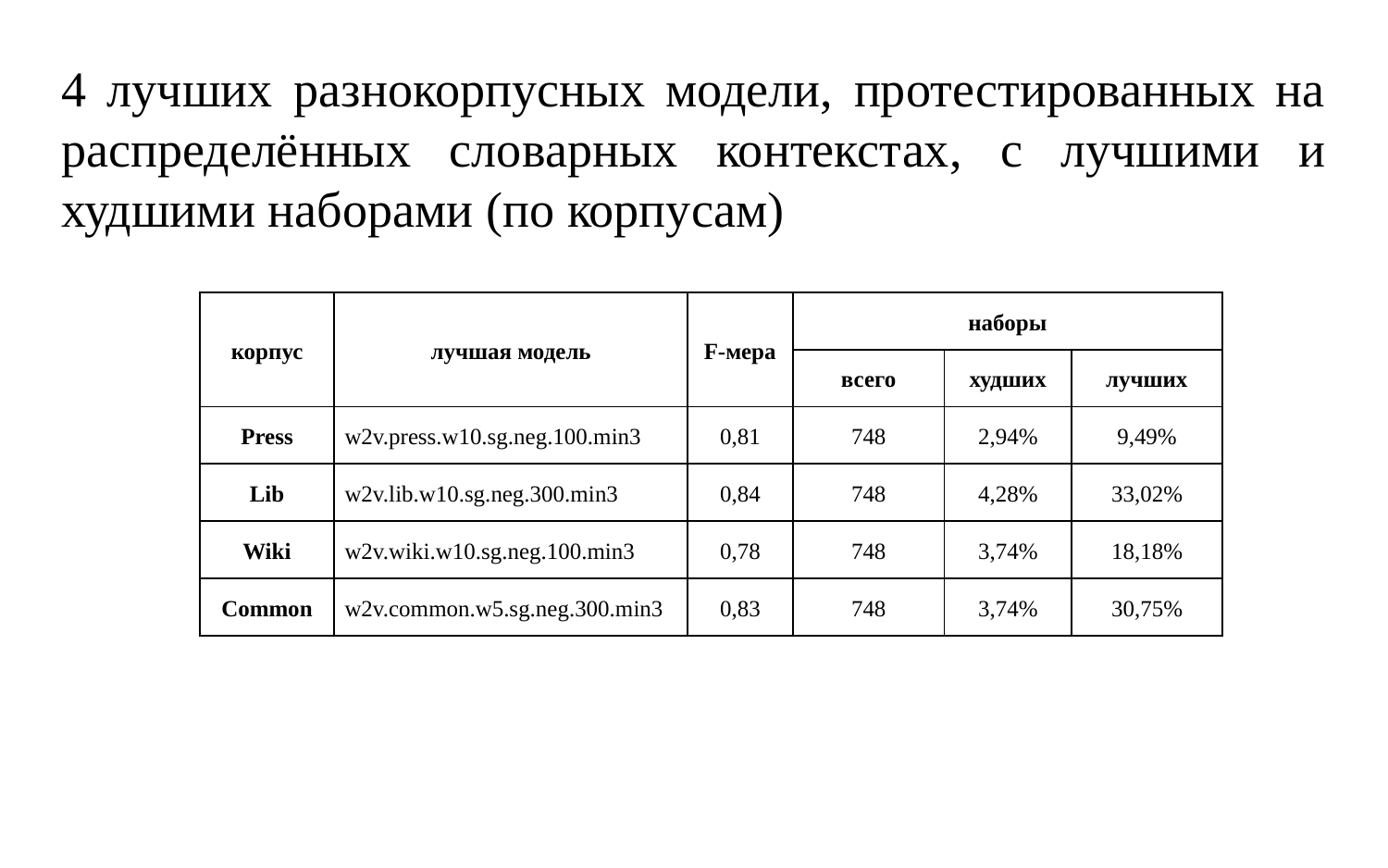

# 4 лучших разнокорпусных модели, протестированных на распределённых словарных контекстах, с лучшими и худшими наборами (по корпусам)
| корпус | лучшая модель | F-мера | наборы |  |  |
| --- | --- | --- | --- | --- | --- |
|  |  |  | всего | худших | лучших |
| Press | w2v.press.w10.sg.neg.100.min3 | 0,81 | 748 | 2,94% | 9,49% |
| Lib | w2v.lib.w10.sg.neg.300.min3 | 0,84 | 748 | 4,28% | 33,02% |
| Wiki | w2v.wiki.w10.sg.neg.100.min3 | 0,78 | 748 | 3,74% | 18,18% |
| Common | w2v.common.w5.sg.neg.300.min3 | 0,83 | 748 | 3,74% | 30,75% |